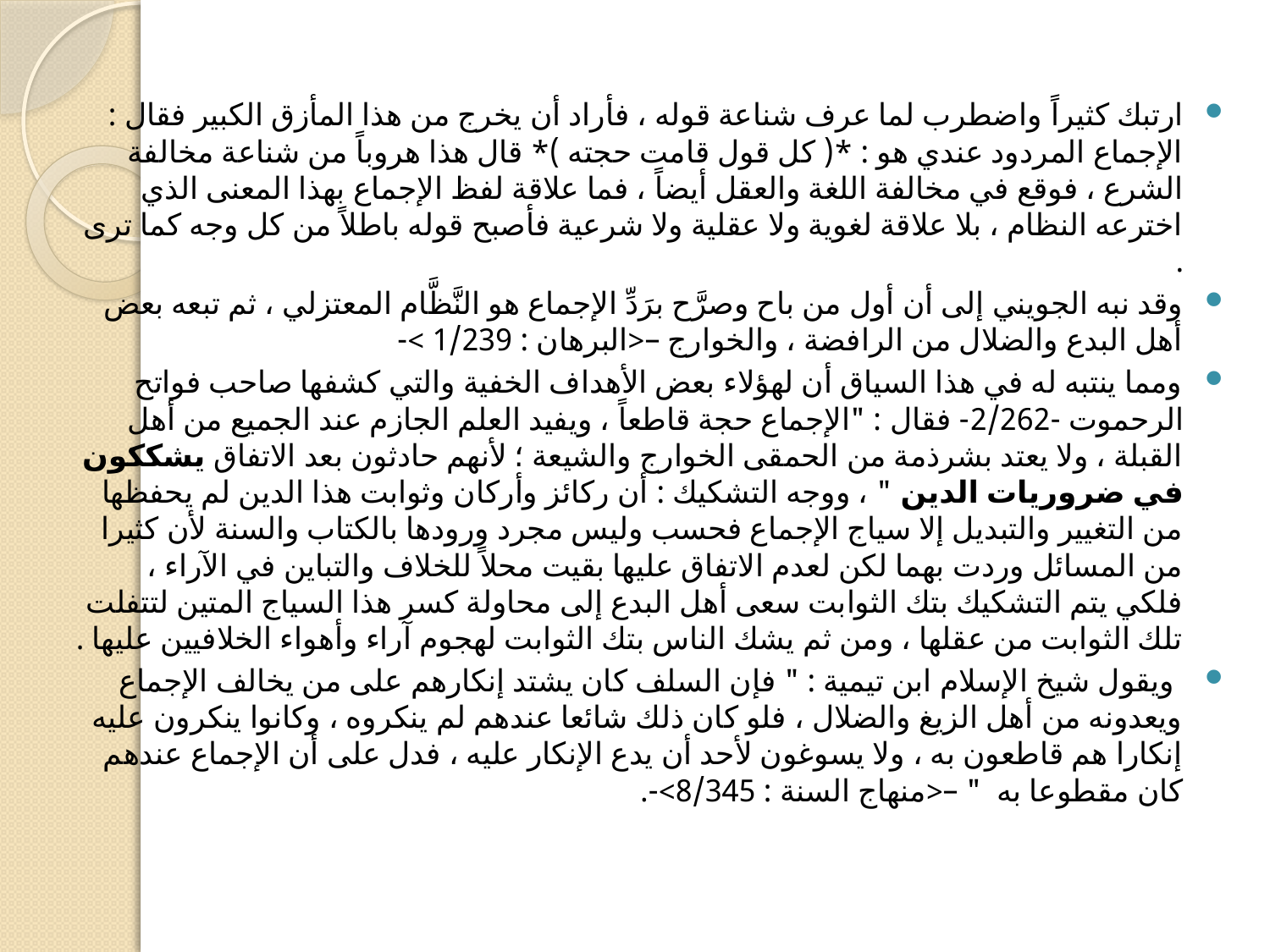

ارتبك كثيراً واضطرب لما عرف شناعة قوله ، فأراد أن يخرج من هذا المأزق الكبير فقال : الإجماع المردود عندي هو : *( كل قول قامت حجته )* قال هذا هروباً من شناعة مخالفة الشرع ، فوقع في مخالفة اللغة والعقل أيضاً ، فما علاقة لفظ الإجماع بهذا المعنى الذي اخترعه النظام ، بلا علاقة لغوية ولا عقلية ولا شرعية فأصبح قوله باطلاً من كل وجه كما ترى .
وقد نبه الجويني إلى أن أول من باح وصرَّح برَدِّ الإجماع هو النَّظَّام المعتزلي ، ثم تبعه بعض أهل البدع والضلال من الرافضة ، والخوارج –<البرهان : 1/239 >-
ومما ينتبه له في هذا السياق أن لهؤلاء بعض الأهداف الخفية والتي كشفها صاحب فواتح الرحموت -2/262- فقال : "الإجماع حجة قاطعاً ، ويفيد العلم الجازم عند الجميع من أهل القبلة ، ولا يعتد بشرذمة من الحمقى الخوارج والشيعة ؛ لأنهم حادثون بعد الاتفاق يشككون في ضروريات الدين " ، ووجه التشكيك : أن ركائز وأركان وثوابت هذا الدين لم يحفظها من التغيير والتبديل إلا سياج الإجماع فحسب وليس مجرد ورودها بالكتاب والسنة لأن كثيرا من المسائل وردت بهما لكن لعدم الاتفاق عليها بقيت محلاً للخلاف والتباين في الآراء ، فلكي يتم التشكيك بتك الثوابت سعى أهل البدع إلى محاولة كسر هذا السياج المتين لتتفلت تلك الثوابت من عقلها ، ومن ثم يشك الناس بتك الثوابت لهجوم آراء وأهواء الخلافيين عليها .
 ويقول شيخ الإسلام ابن تيمية : " فإن السلف كان يشتد إنكارهم على من يخالف الإجماع ويعدونه من أهل الزيغ والضلال ، فلو كان ذلك شائعا عندهم لم ينكروه ، وكانوا ينكرون عليه إنكارا هم قاطعون به ، ولا يسوغون لأحد أن يدع الإنكار عليه ، فدل على أن الإجماع عندهم كان مقطوعا به  " –<منهاج السنة : 8/345>-.